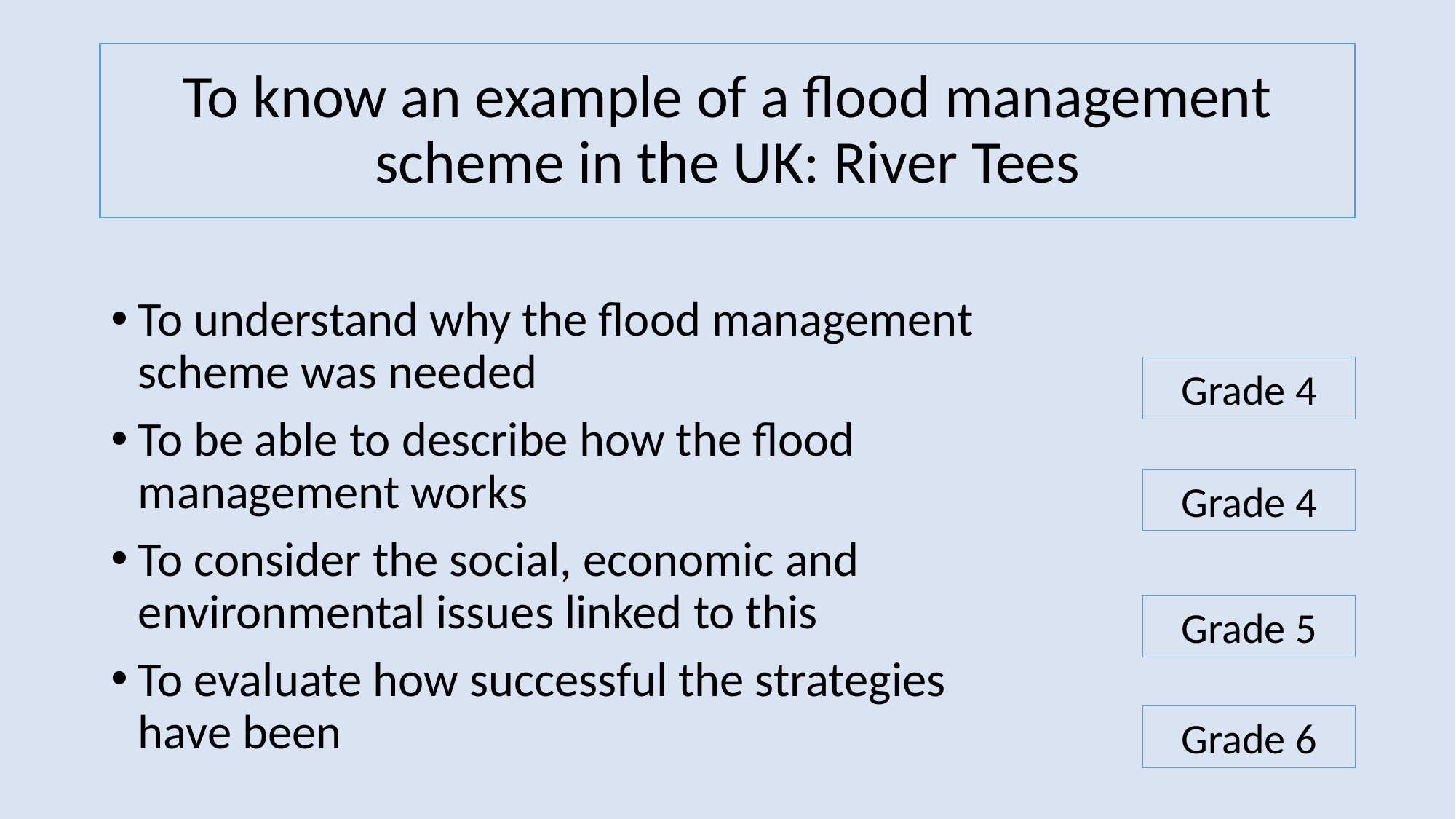

# To know an example of a flood management scheme in the UK: River Tees

To understand why the flood management scheme was needed
To be able to describe how the flood management works
To consider the social, economic and environmental issues linked to this
To evaluate how successful the strategies have been
Grade 4
Grade 4
Grade 5
Grade 6